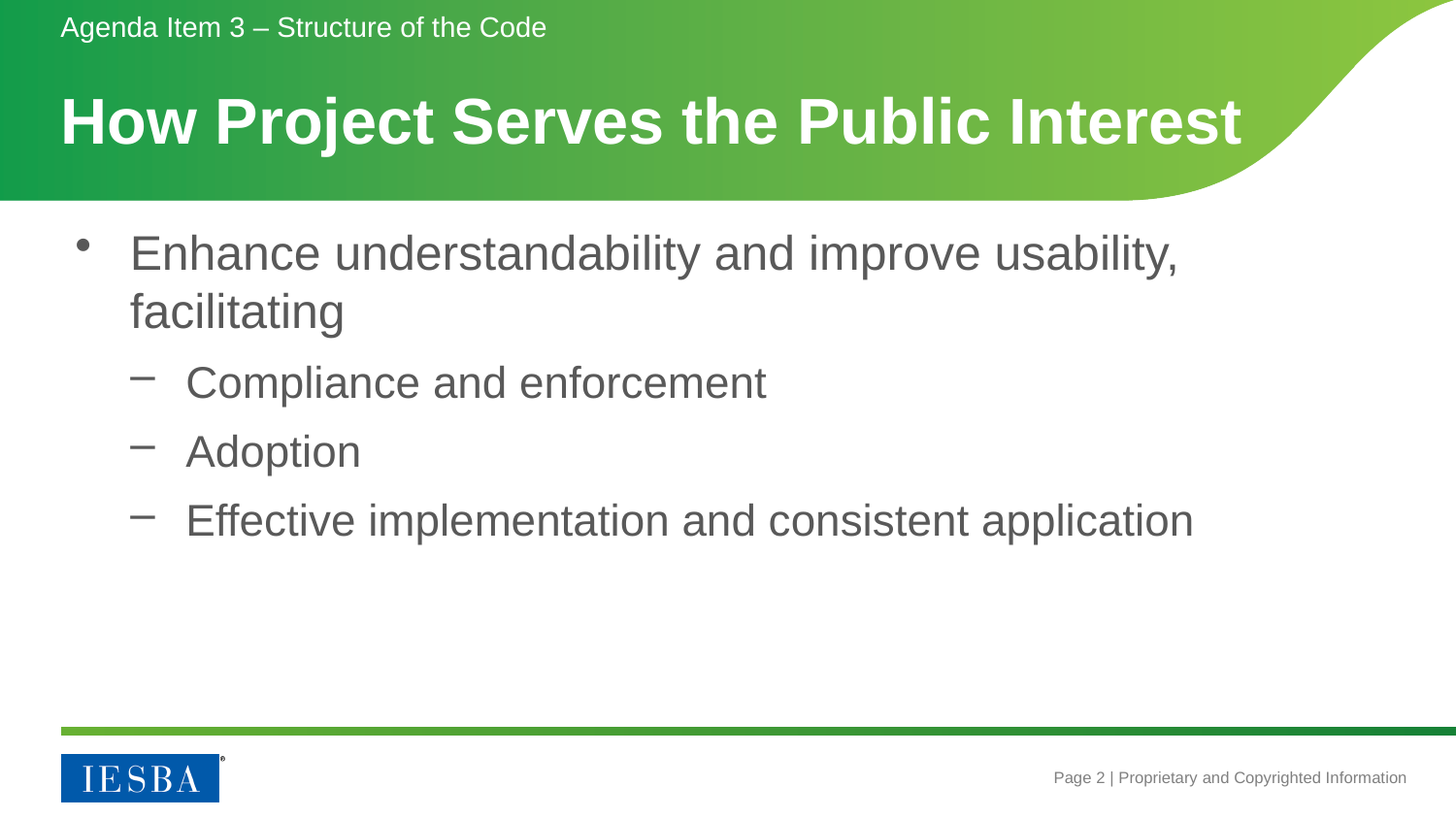

Agenda Item 3 – Structure of the Code
# How Project Serves the Public Interest
Enhance understandability and improve usability, facilitating
Compliance and enforcement
Adoption
Effective implementation and consistent application